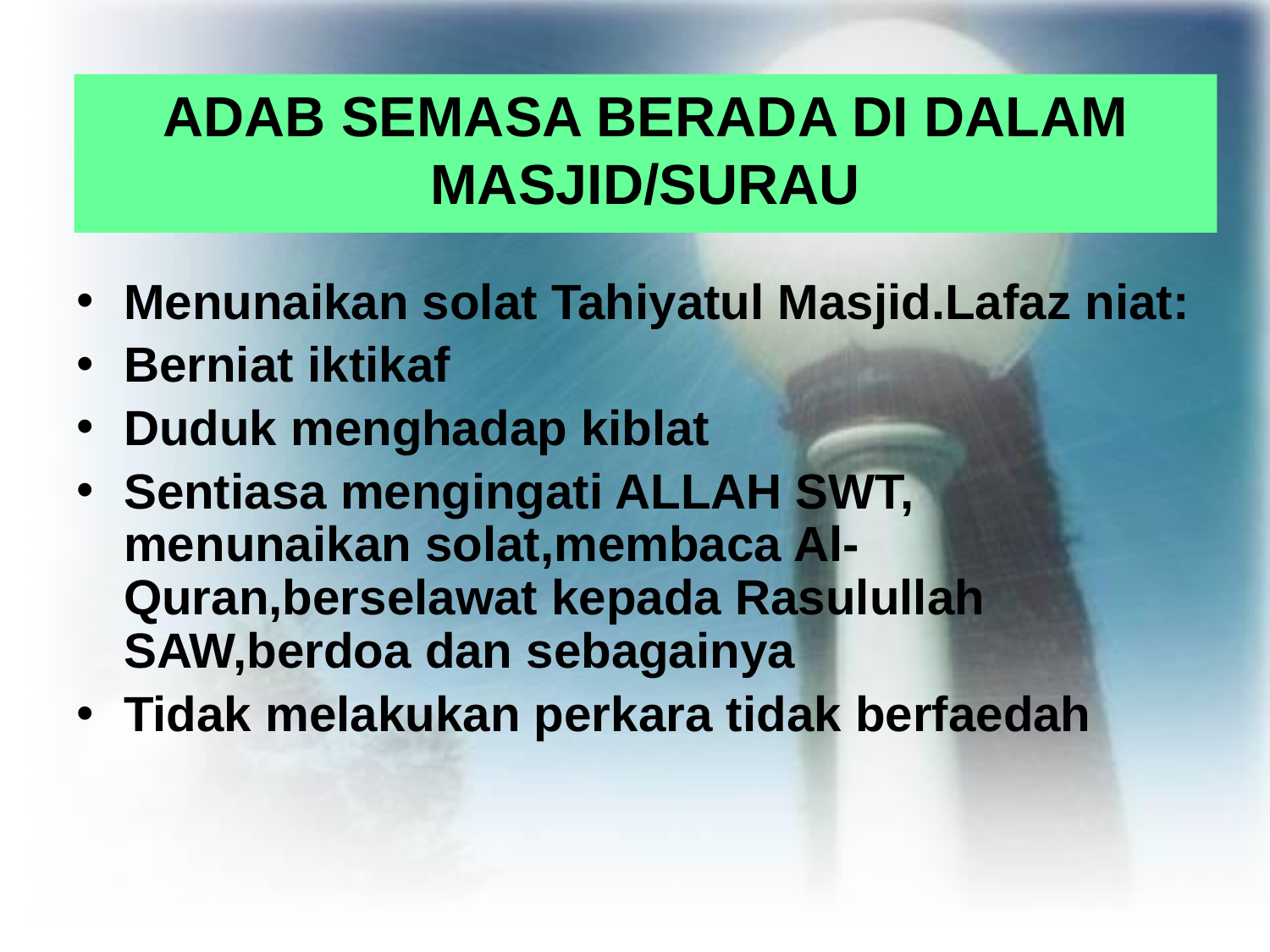

# ADAB SEMASA BERADA DI DALAM MASJID/SURAU

Menunaikan solat Tahiyatul Masjid.Lafaz niat:
Berniat iktikaf
Duduk menghadap kiblat
Sentiasa mengingati ALLAH SWT, menunaikan solat,membaca Al-Quran,berselawat kepada Rasulullah SAW,berdoa dan sebagainya
Tidak melakukan perkara tidak berfaedah